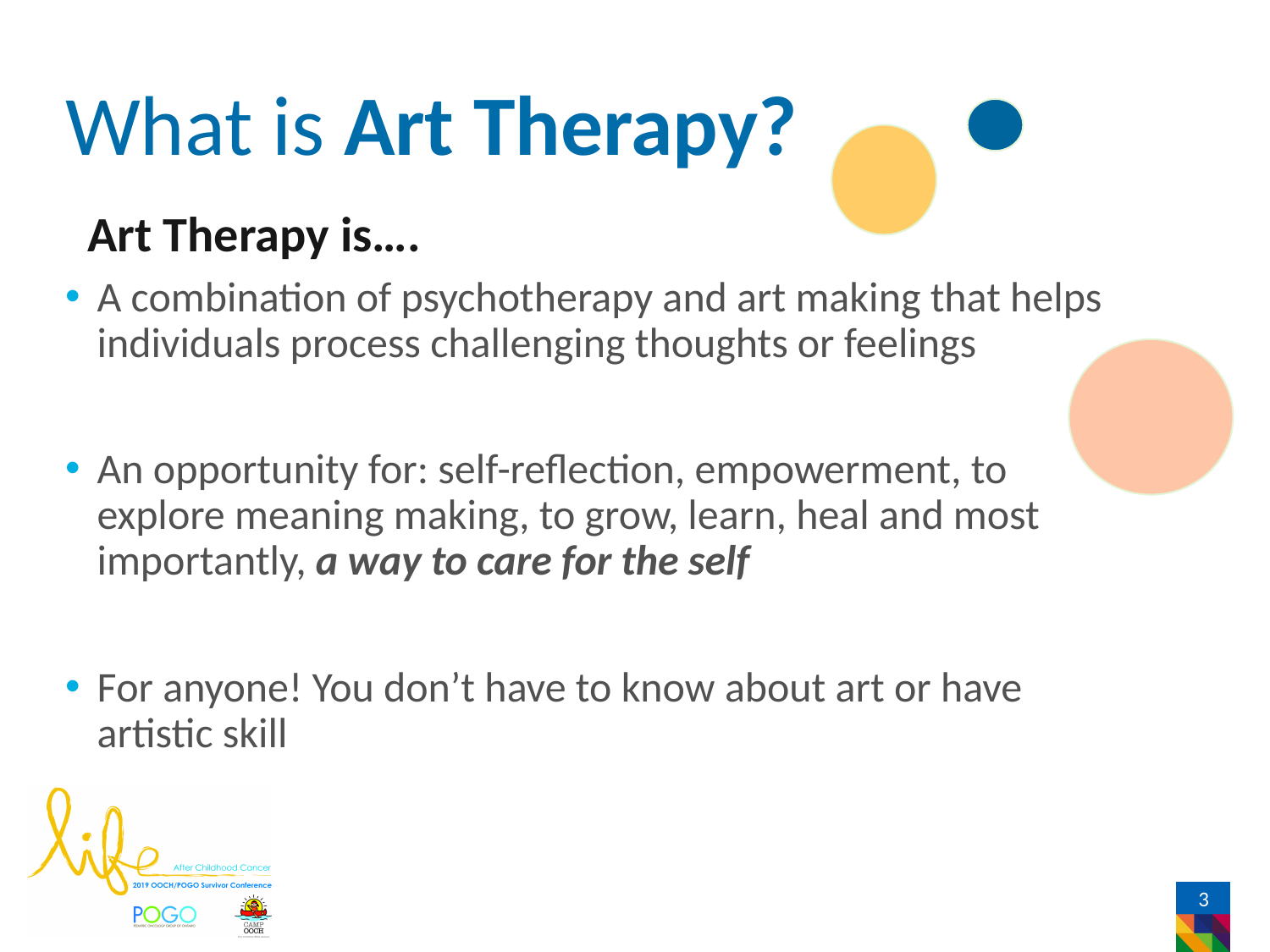

# What is Art Therapy?

Art Therapy is….
A combination of psychotherapy and art making that helps individuals process challenging thoughts or feelings

An opportunity for: self-reflection, empowerment, to explore meaning making, to grow, learn, heal and most importantly, a way to care for the self

For anyone! You don’t have to know about art or have artistic skill